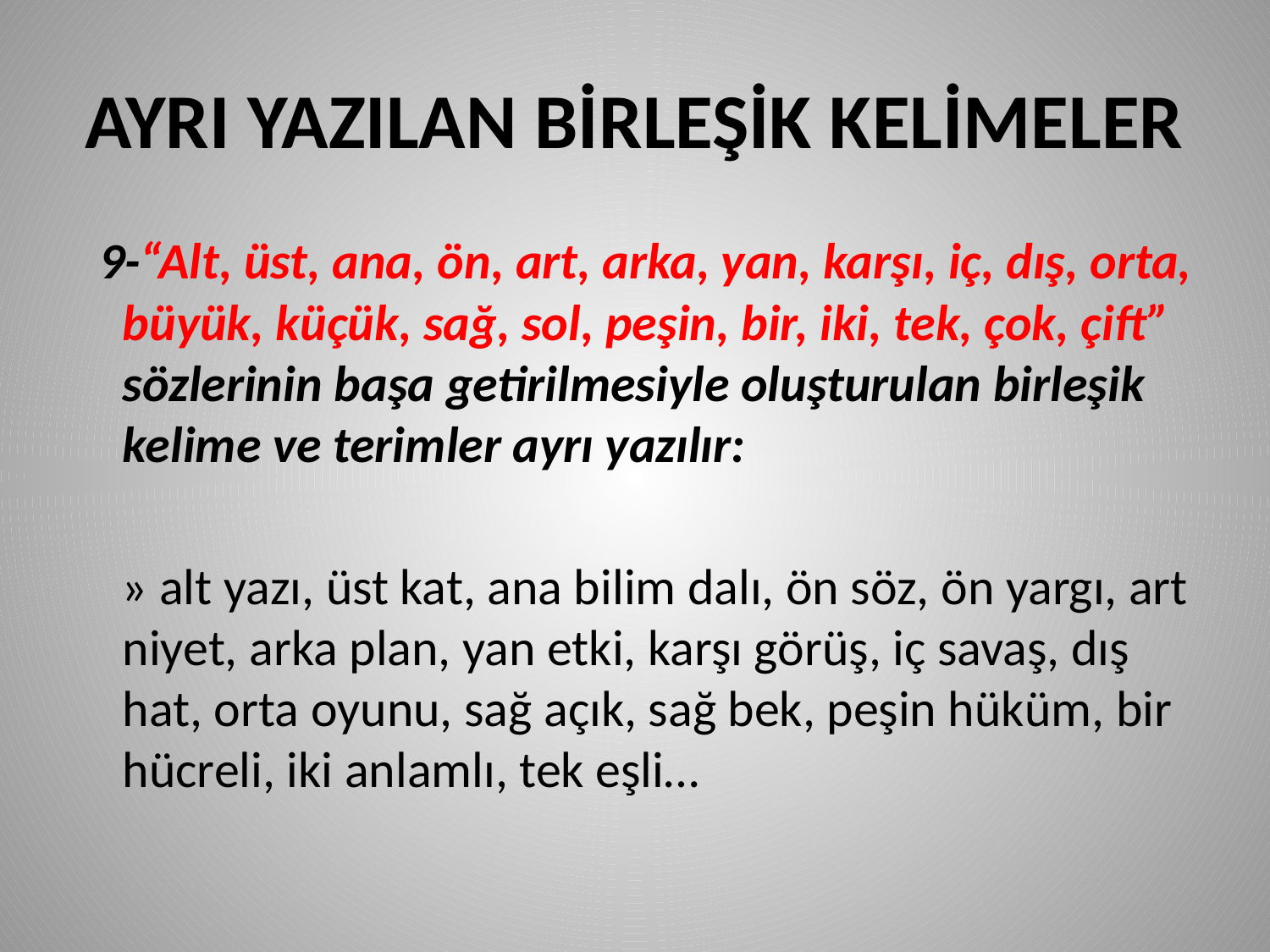

# AYRI YAZILAN BİRLEŞİK KELİMELER
  9-“Alt, üst, ana, ön, art, arka, yan, karşı, iç, dış, orta, büyük, küçük, sağ, sol, peşin, bir, iki, tek, çok, çift” sözlerinin başa getirilmesiyle oluşturulan birleşik kelime ve terimler ayrı yazılır:

    » alt yazı, üst kat, ana bilim dalı, ön söz, ön yargı, art niyet, arka plan, yan etki, karşı görüş, iç savaş, dış hat, orta oyunu, sağ açık, sağ bek, peşin hüküm, bir hücreli, iki anlamlı, tek eşli…